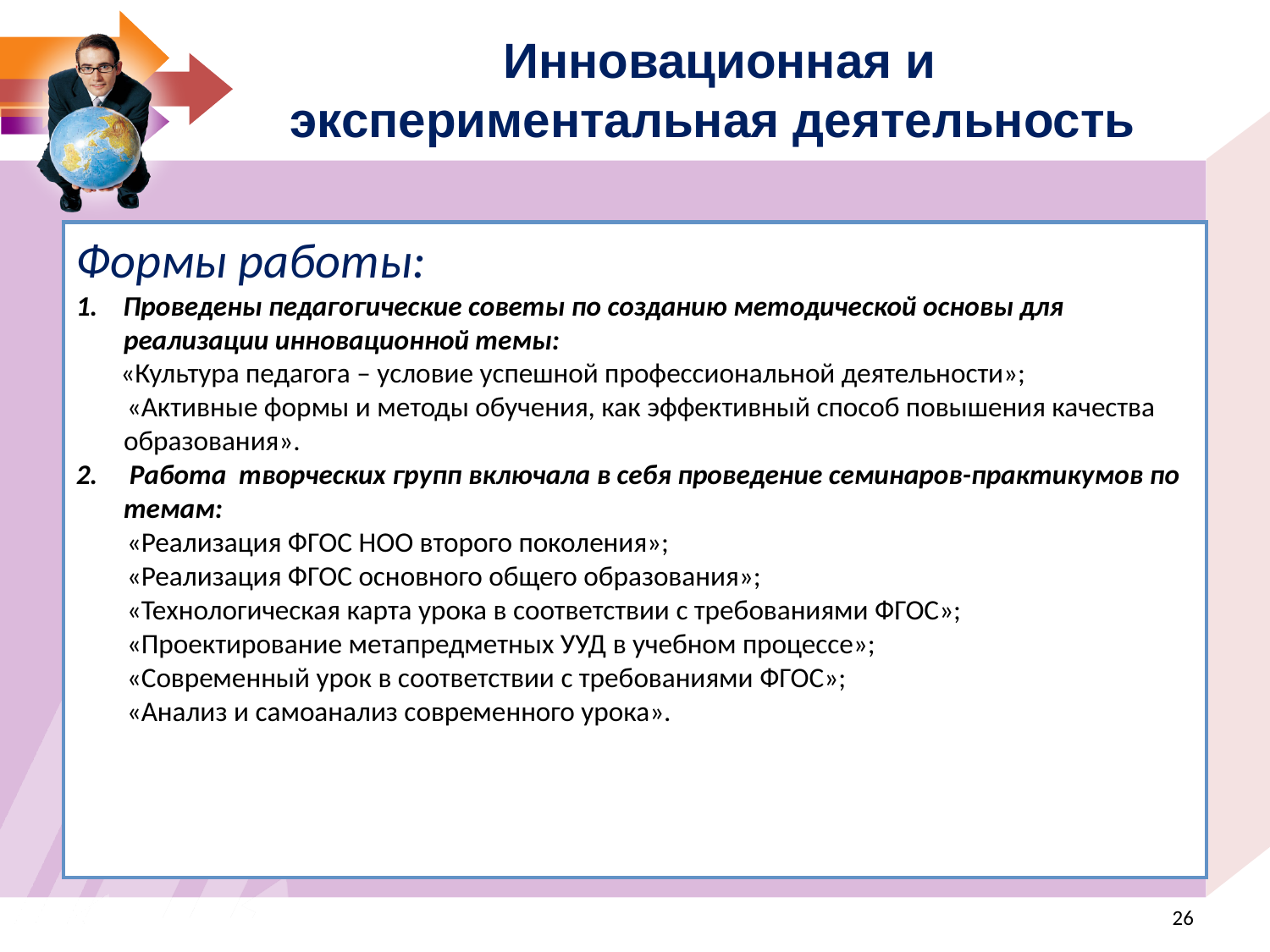

Инновационная и экспериментальная деятельность
Формы работы:
1.    Проведены педагогические советы по созданию методической основы для реализации инновационной темы:
       «Культура педагога – условие успешной профессиональной деятельности»;
        «Активные формы и методы обучения, как эффективный способ повышения качества образования».
2.     Работа  творческих групп включала в себя проведение семинаров-практикумов по темам:
        «Реализация ФГОС НОО второго поколения»;
        «Реализация ФГОС основного общего образования»;
        «Технологическая карта урока в соответствии с требованиями ФГОС»;
        «Проектирование метапредметных УУД в учебном процессе»;
        «Современный урок в соответствии с требованиями ФГОС»;
        «Анализ и самоанализ современного урока».

26